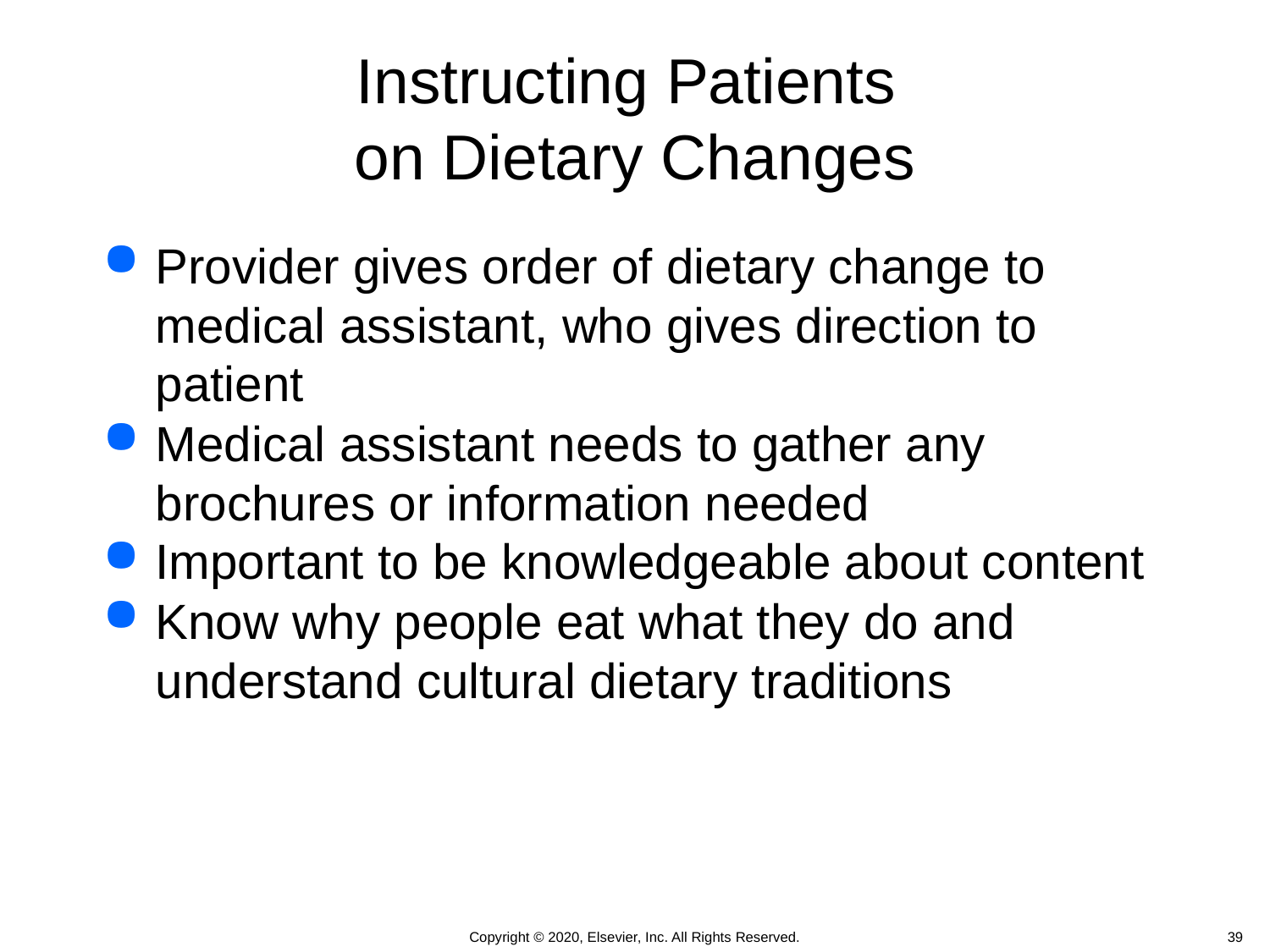

# Instructing Patients on Dietary Changes
Provider gives order of dietary change to medical assistant, who gives direction to patient
Medical assistant needs to gather any brochures or information needed
Important to be knowledgeable about content
Know why people eat what they do and understand cultural dietary traditions
 39